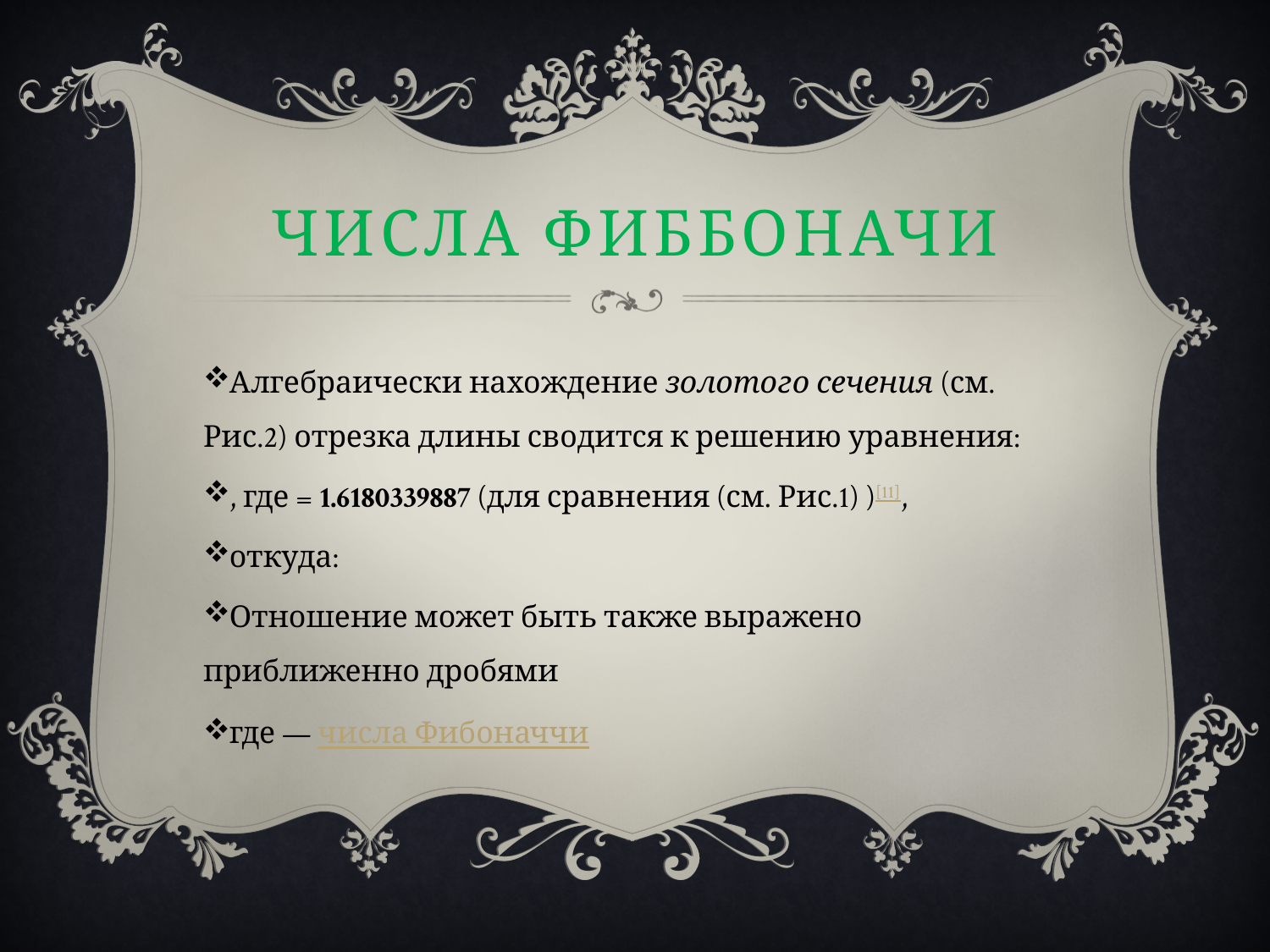

# Числа Фиббоначи
Алгебраически нахождение золотого сечения (см. Рис.2) отрезка длины сводится к решению уравнения:
, где = 1.6180339887 (для сравнения (см. Рис.1) )[11],
откуда:
Отношение может быть также выражено приближенно дробями
где — числа Фибоначчи